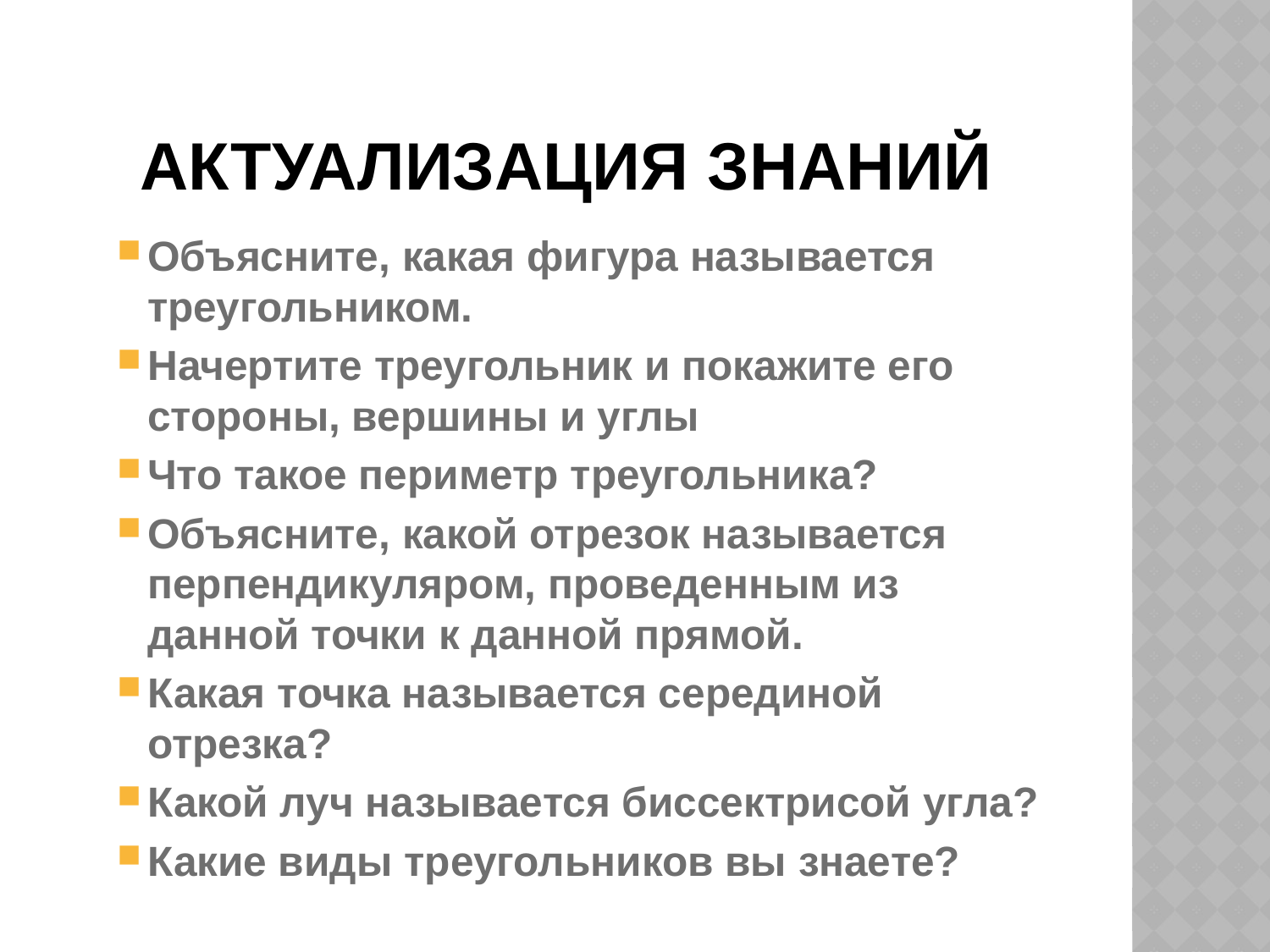

# Актуализация знаний
Объясните, какая фигура называется треугольником.
Начертите треугольник и покажите его стороны, вершины и углы
Что такое периметр треугольника?
Объясните, какой отрезок называется перпендикуляром, проведенным из     данной точки к данной прямой.
Какая точка называется серединой отрезка?
Какой луч называется биссектрисой угла?
Какие виды треугольников вы знаете?